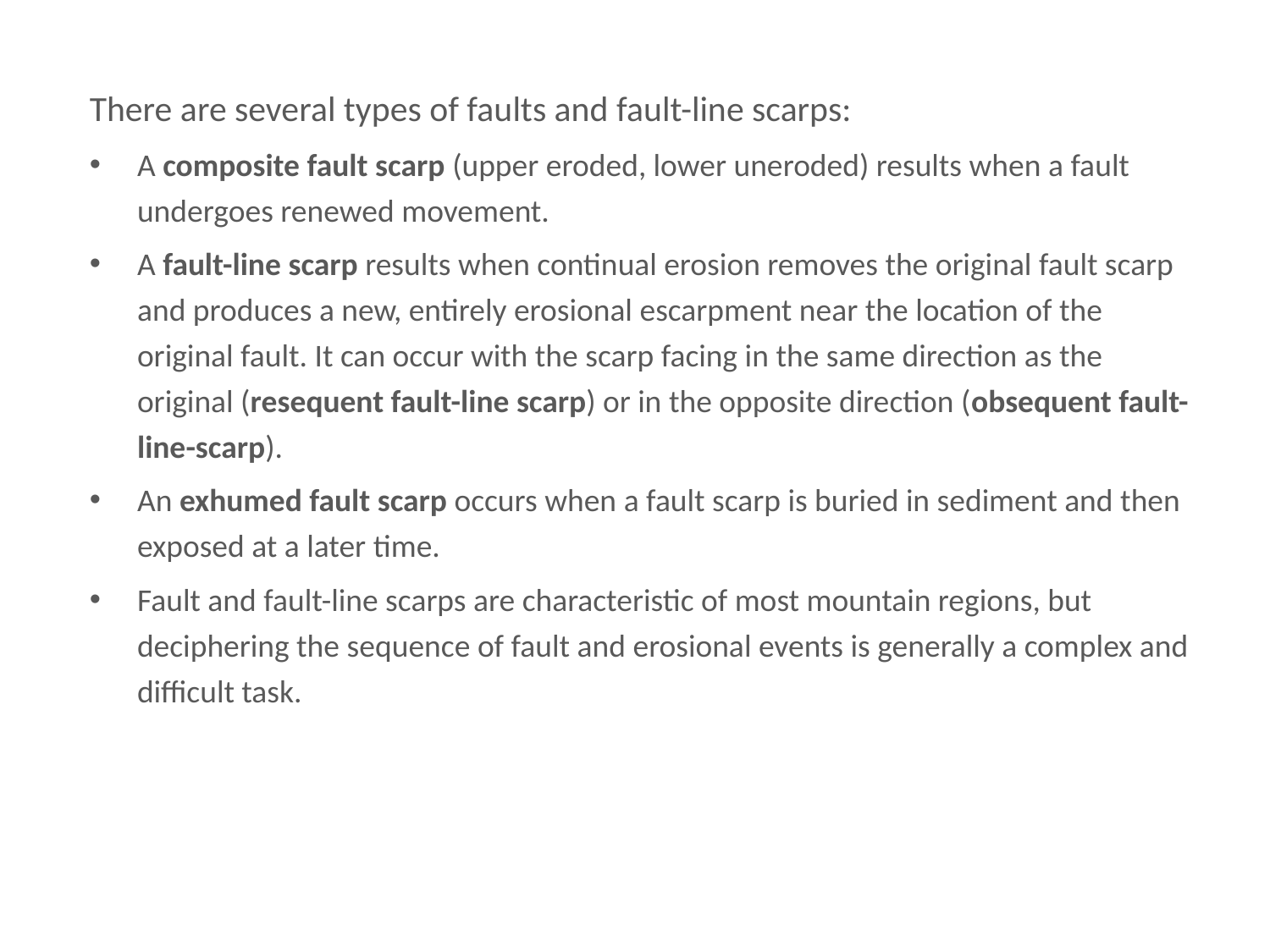

# There are several types of faults and fault-line scarps:
There are several types of faults and fault-line scarps:
A composite fault scarp (upper eroded, lower uneroded) results when a fault undergoes renewed movement.
A fault-line scarp results when continual erosion removes the original fault scarp and produces a new, entirely erosional escarpment near the location of the original fault. It can occur with the scarp facing in the same direction as the original (resequent fault-line scarp) or in the opposite direction (obsequent fault-line-scarp).
An exhumed fault scarp occurs when a fault scarp is buried in sediment and then exposed at a later time.
Fault and fault-line scarps are characteristic of most mountain regions, but deciphering the sequence of fault and erosional events is generally a complex and difficult task.